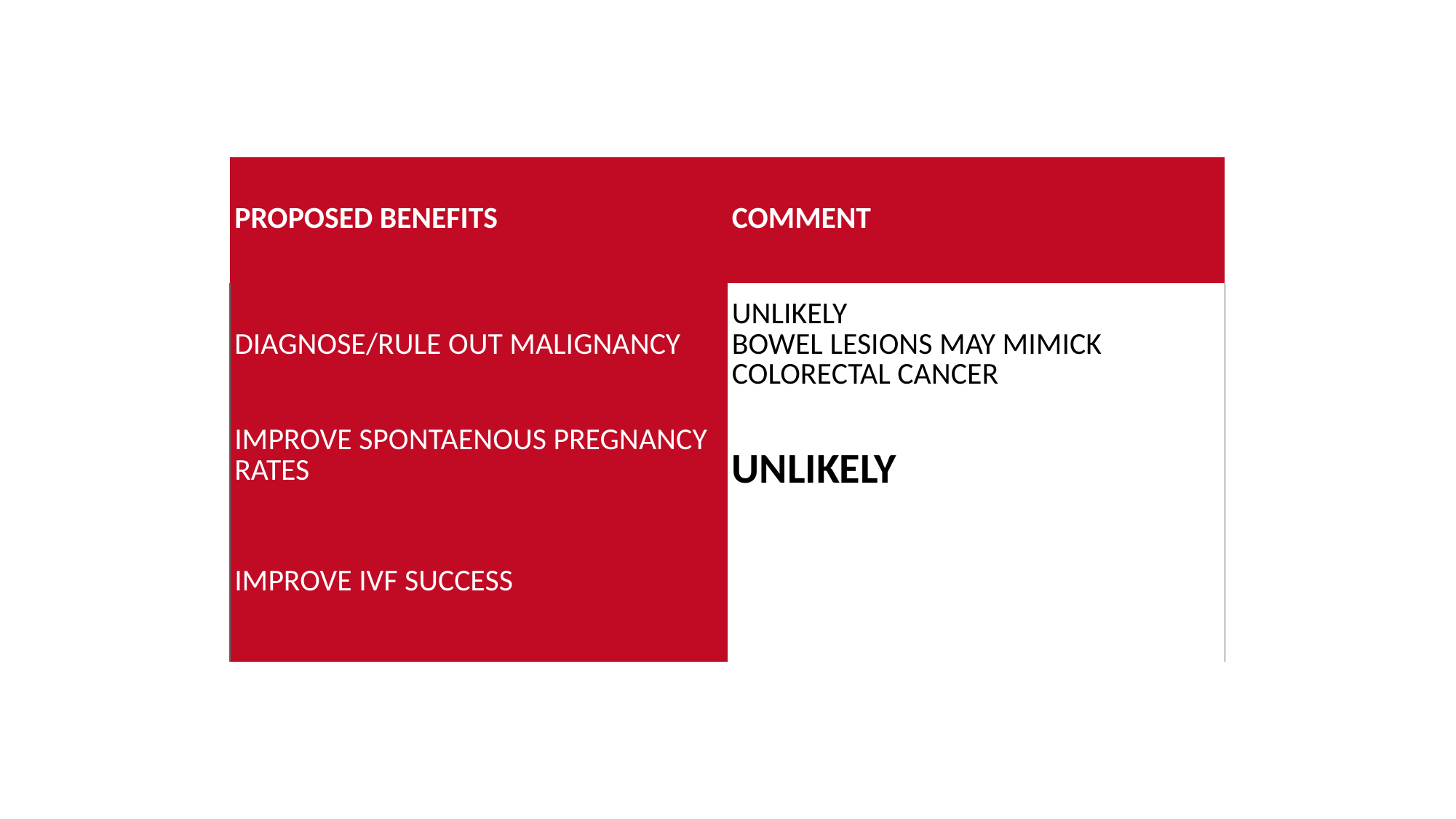

| PROPOSED BENEFITS | COMMENT |
| --- | --- |
| DIAGNOSE/RULE OUT MALIGNANCY | UNLIKELY BOWEL LESIONS MAY MIMICK COLORECTAL CANCER |
| IMPROVE SPONTAENOUS PREGNANCY RATES | UNLIKELY |
| IMPROVE IVF SUCCESS |  |